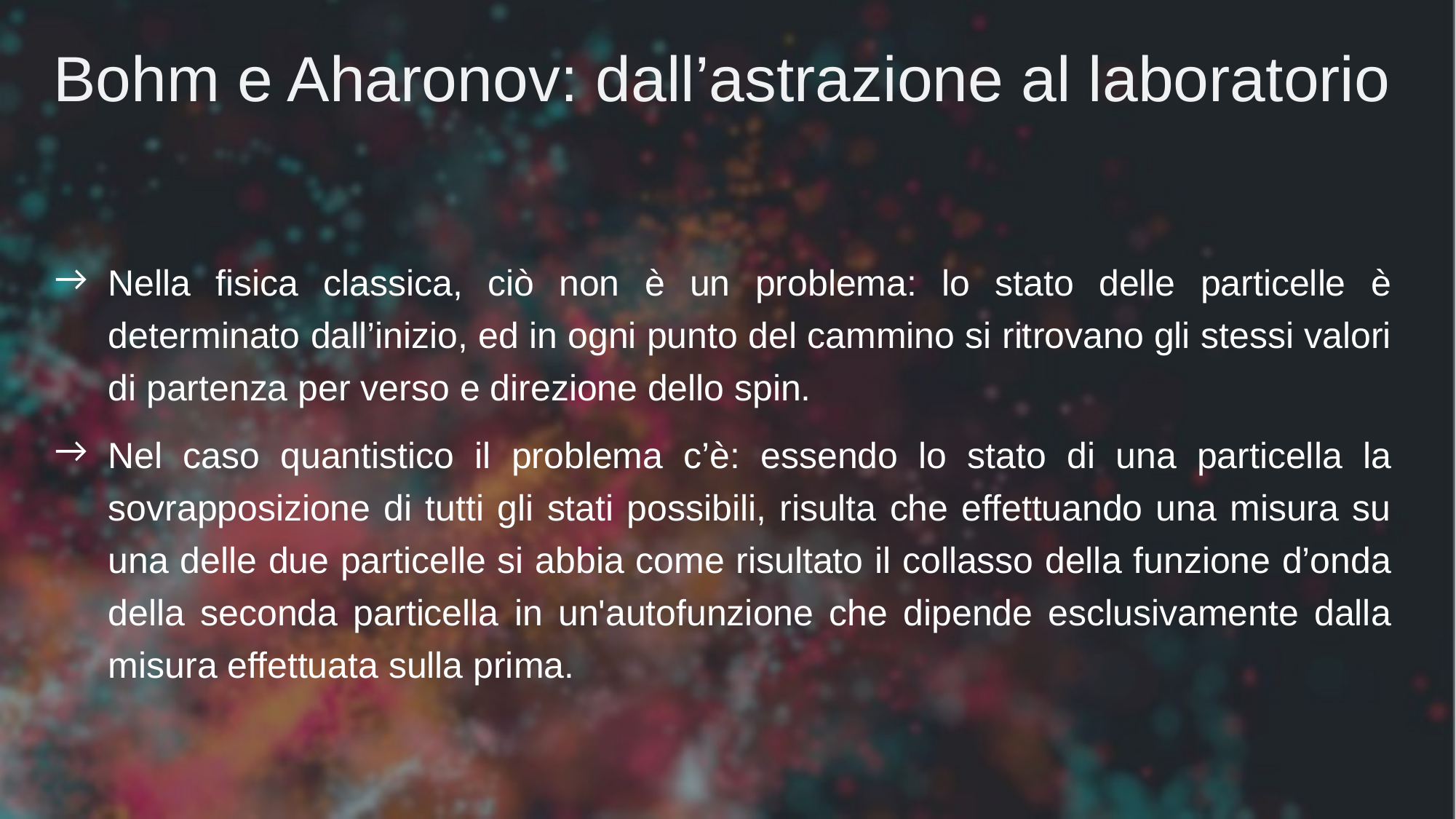

# Bohm e Aharonov: dall’astrazione al laboratorio
Nella fisica classica, ciò non è un problema: lo stato delle particelle è determinato dall’inizio, ed in ogni punto del cammino si ritrovano gli stessi valori di partenza per verso e direzione dello spin.
Nel caso quantistico il problema c’è: essendo lo stato di una particella la sovrapposizione di tutti gli stati possibili, risulta che effettuando una misura su una delle due particelle si abbia come risultato il collasso della funzione d’onda della seconda particella in un'autofunzione che dipende esclusivamente dalla misura effettuata sulla prima.